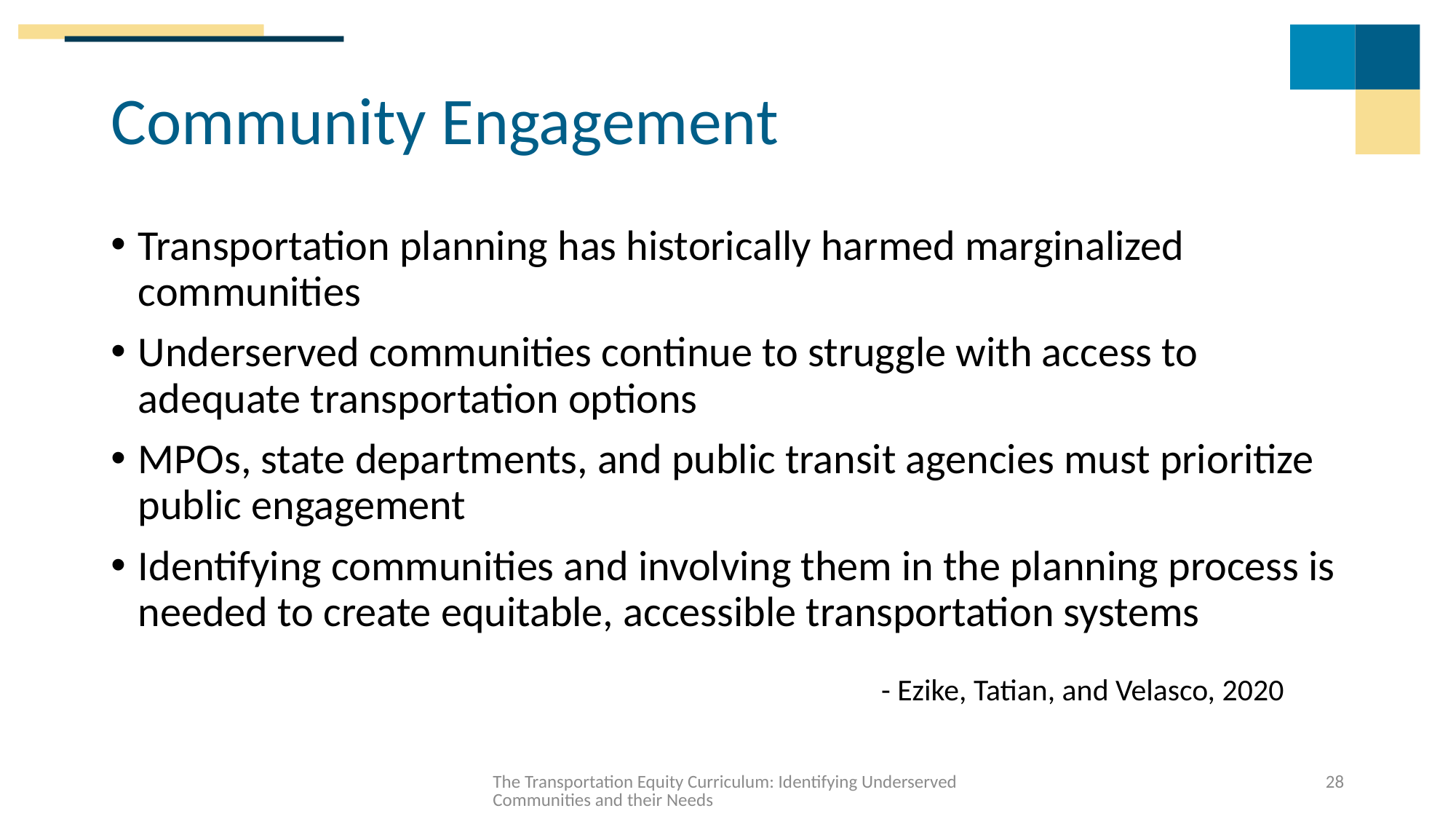

# Community Engagement
Transportation planning has historically harmed marginalized communities
Underserved communities continue to struggle with access to adequate transportation options
MPOs, state departments, and public transit agencies must prioritize public engagement
Identifying communities and involving them in the planning process is needed to create equitable, accessible transportation systems
- Ezike, Tatian, and Velasco, 2020
The Transportation Equity Curriculum: Identifying Underserved Communities and their Needs
28